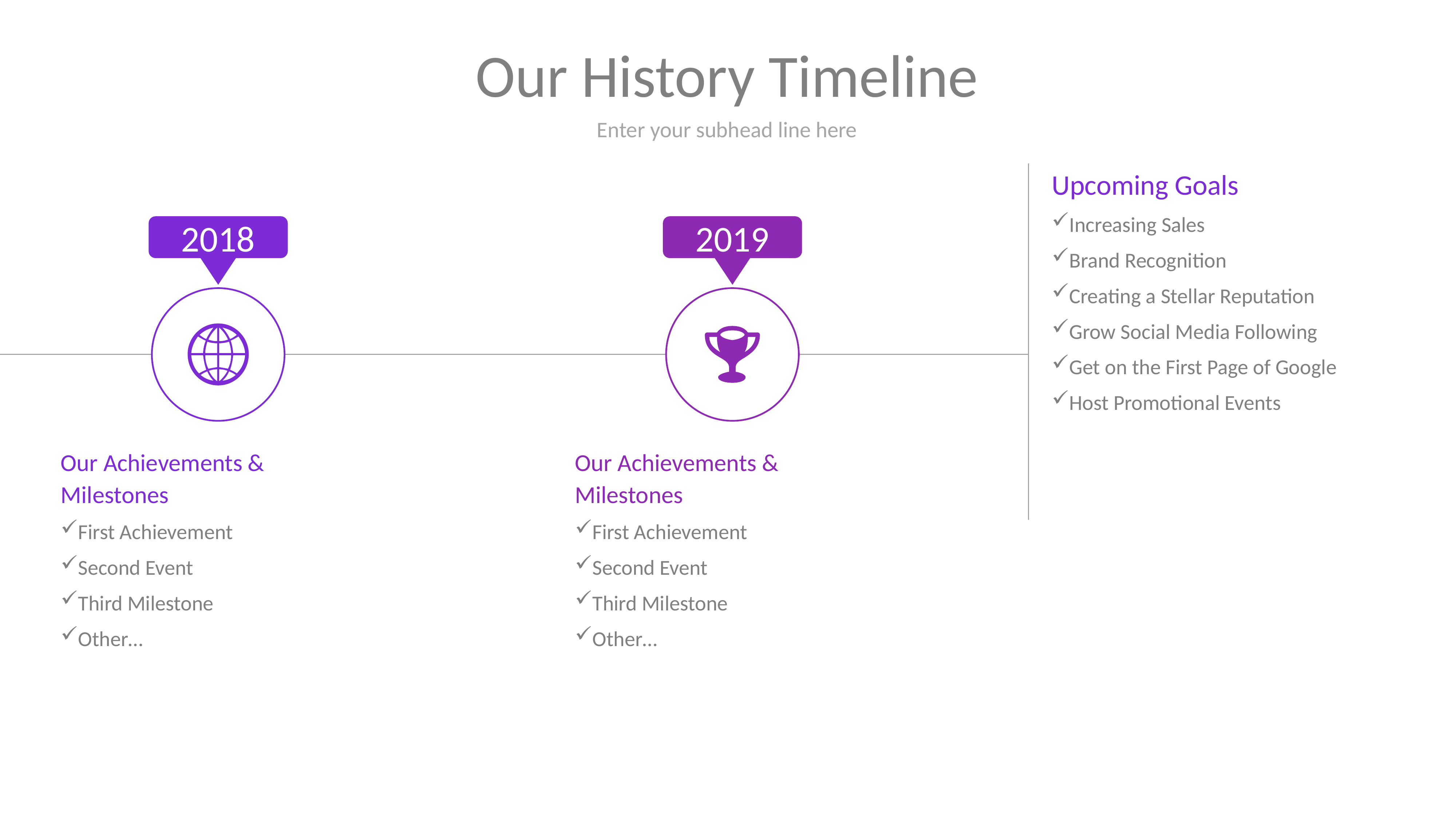

# Our History Timeline
Enter your subhead line here
Upcoming Goals
Increasing Sales
Brand Recognition
Creating a Stellar Reputation
Grow Social Media Following
Get on the First Page of Google
Host Promotional Events
2018

2019

Our Achievements &
Milestones
First Achievement
Second Event
Third Milestone
Other…
Our Achievements &
Milestones
First Achievement
Second Event
Third Milestone
Other…